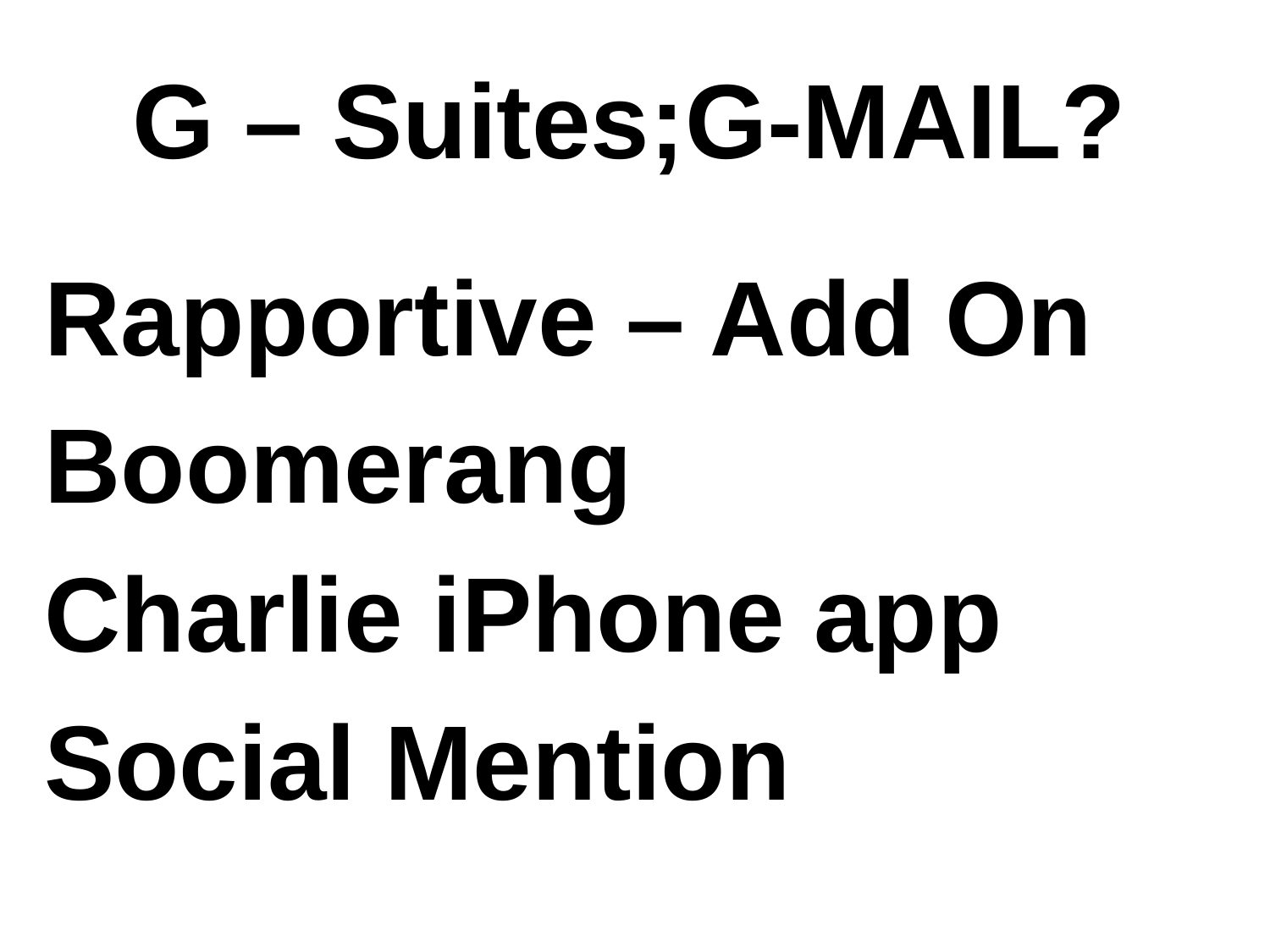

# G – Suites;G-MAIL?
Rapportive – Add On
Boomerang
Charlie iPhone app
Social Mention